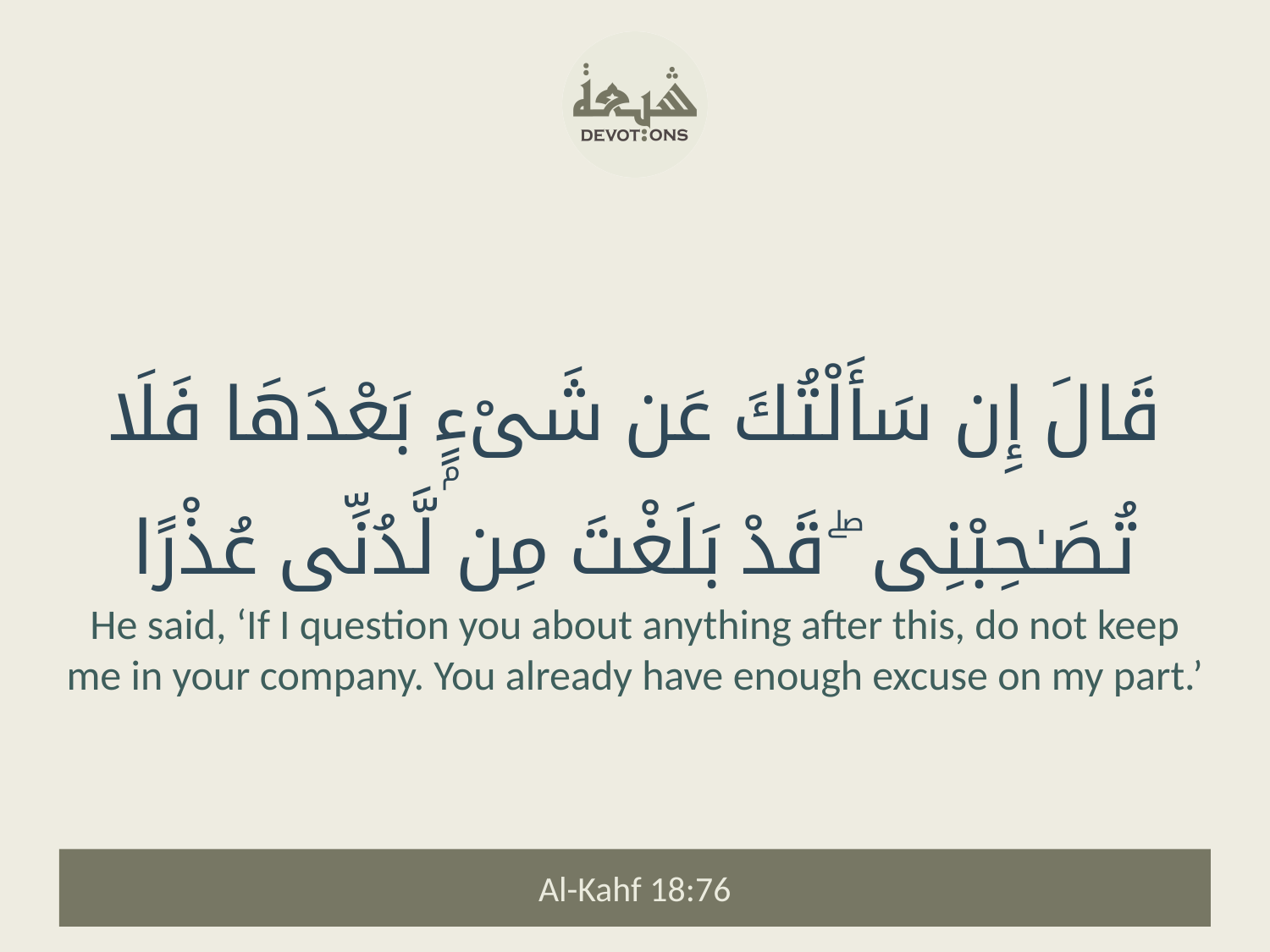

قَالَ إِن سَأَلْتُكَ عَن شَىْءٍۭ بَعْدَهَا فَلَا تُصَـٰحِبْنِى ۖ قَدْ بَلَغْتَ مِن لَّدُنِّى عُذْرًا
He said, ‘If I question you about anything after this, do not keep me in your company. You already have enough excuse on my part.’
Al-Kahf 18:76